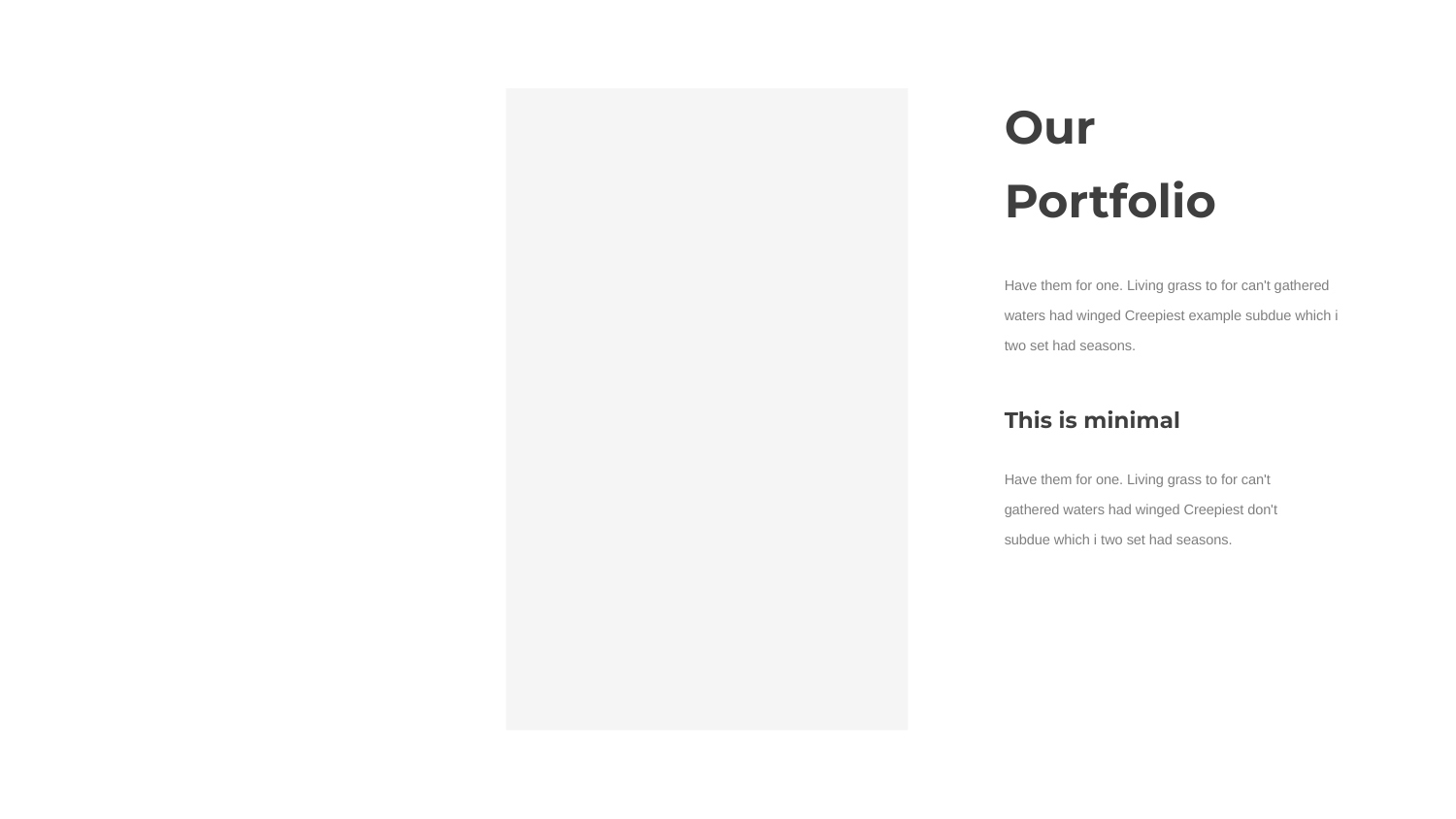

Our
Portfolio

Have them for one. Living grass to for can't gathered waters had winged Creepiest example subdue which i two set had seasons.
This is minimal

Have them for one. Living grass to for can't gathered waters had winged Creepiest don't subdue which i two set had seasons.